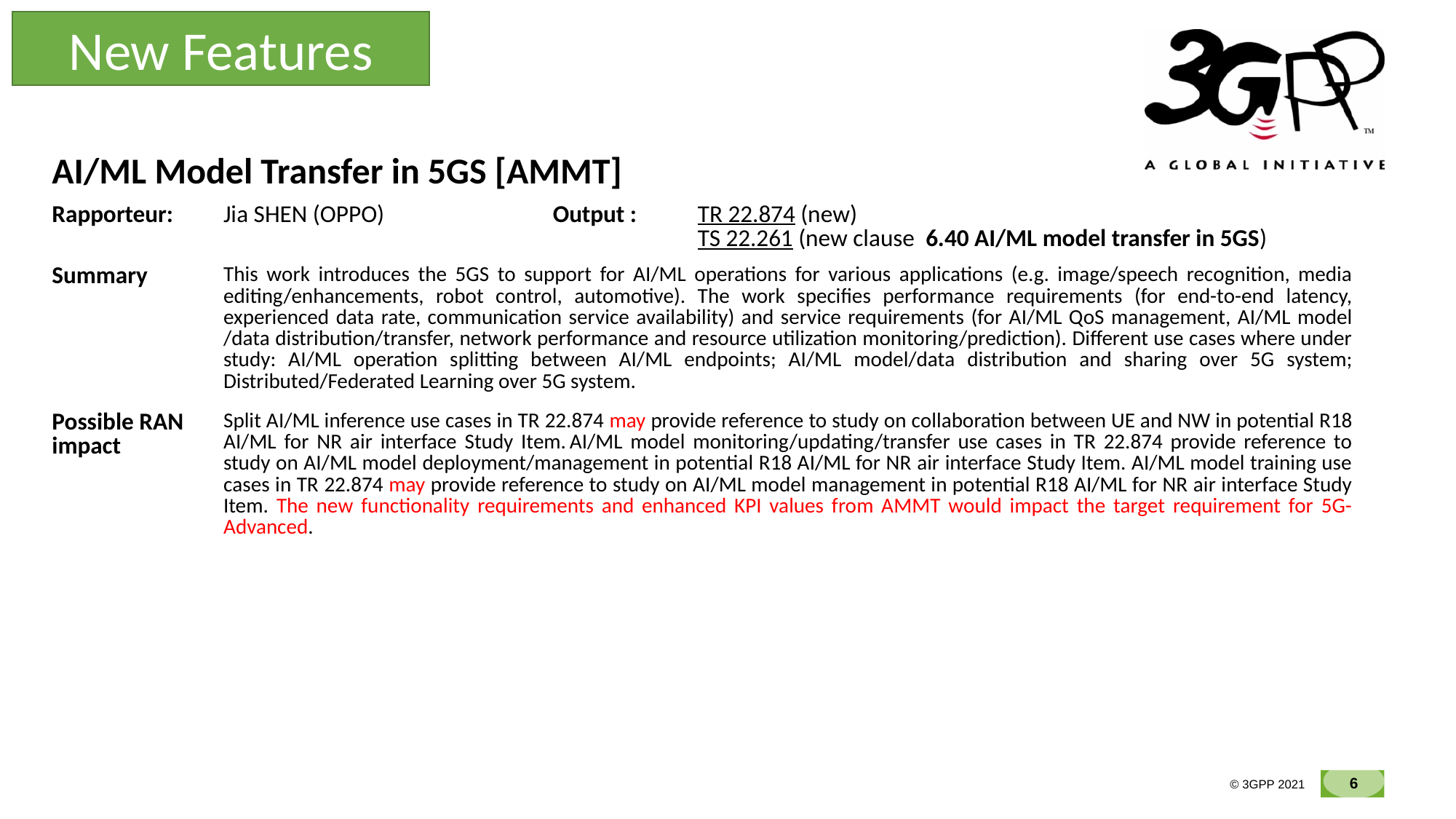

New Features
| AI/ML Model Transfer in 5GS [AMMT] |  |  |  |
| --- | --- | --- | --- |
| Rapporteur: | Jia SHEN (OPPO) | Output : | TR 22.874 (new) TS 22.261 (new clause 6.40 AI/ML model transfer in 5GS) |
| Summary | This work introduces the 5GS to support for AI/ML operations for various applications (e.g. image/speech recognition, media editing/enhancements, robot control, automotive). The work specifies performance requirements (for end-to-end latency, experienced data rate, communication service availability) and service requirements (for AI/ML QoS management, AI/ML model /data distribution/transfer, network performance and resource utilization monitoring/prediction). Different use cases where under study: AI/ML operation splitting between AI/ML endpoints; AI/ML model/data distribution and sharing over 5G system; Distributed/Federated Learning over 5G system. |  |  |
| Possible RAN impact | Split AI/ML inference use cases in TR 22.874 may provide reference to study on collaboration between UE and NW in potential R18 AI/ML for NR air interface Study Item. AI/ML model monitoring/updating/transfer use cases in TR 22.874 provide reference to study on AI/ML model deployment/management in potential R18 AI/ML for NR air interface Study Item. AI/ML model training use cases in TR 22.874 may provide reference to study on AI/ML model management in potential R18 AI/ML for NR air interface Study Item. The new functionality requirements and enhanced KPI values from AMMT would impact the target requirement for 5G-Advanced. |  |  |